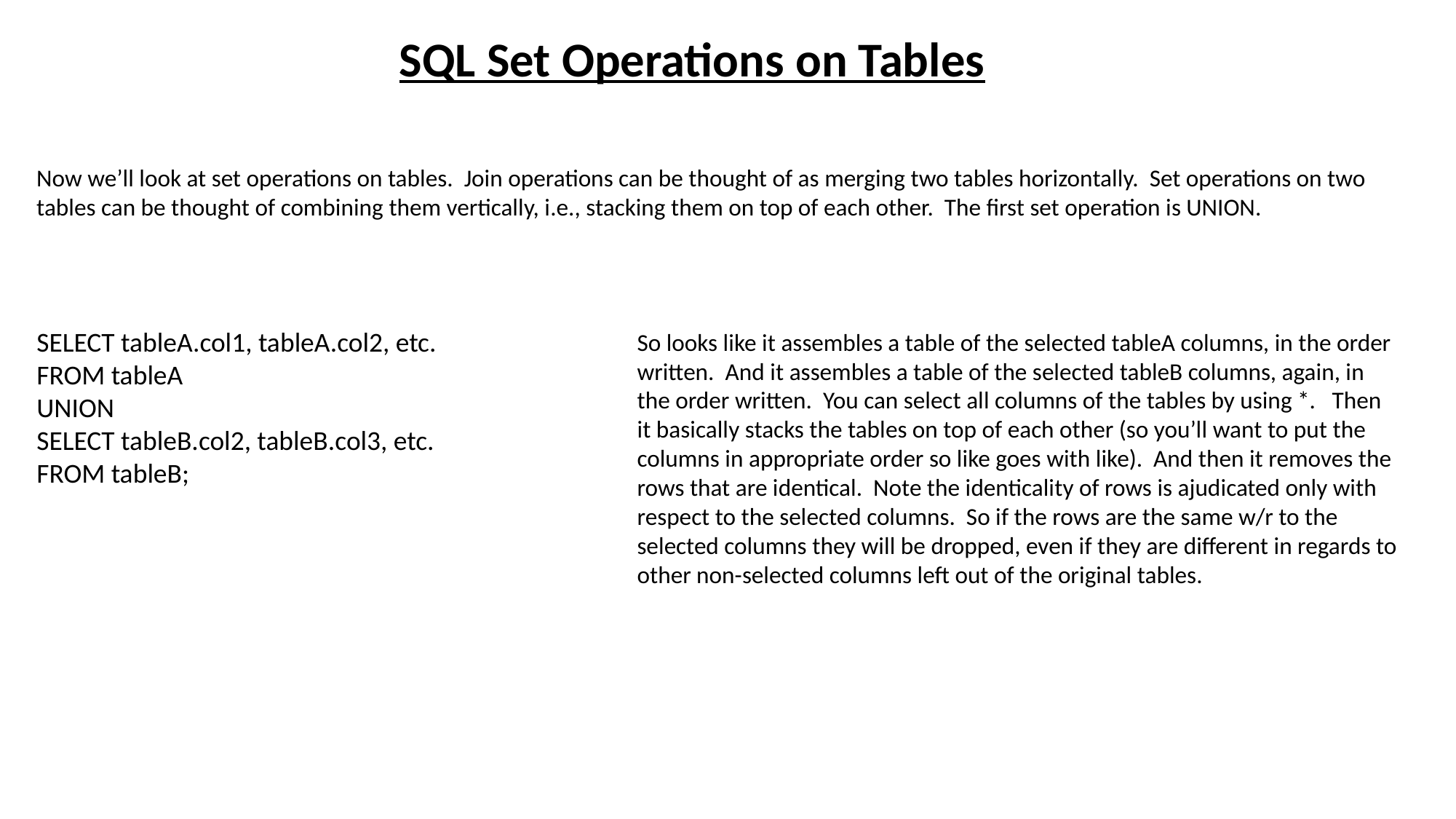

SQL Set Operations on Tables
Now we’ll look at set operations on tables.  Join operations can be thought of as merging two tables horizontally.  Set operations on two tables can be thought of combining them vertically, i.e., stacking them on top of each other.  The first set operation is UNION.
SELECT tableA.col1, tableA.col2, etc.
FROM tableA
UNION
SELECT tableB.col2, tableB.col3, etc.
FROM tableB;
So looks like it assembles a table of the selected tableA columns, in the order written.  And it assembles a table of the selected tableB columns, again, in the order written.  You can select all columns of the tables by using *.   Then it basically stacks the tables on top of each other (so you’ll want to put the columns in appropriate order so like goes with like).  And then it removes the rows that are identical.  Note the identicality of rows is ajudicated only with respect to the selected columns.  So if the rows are the same w/r to the selected columns they will be dropped, even if they are different in regards to other non-selected columns left out of the original tables.